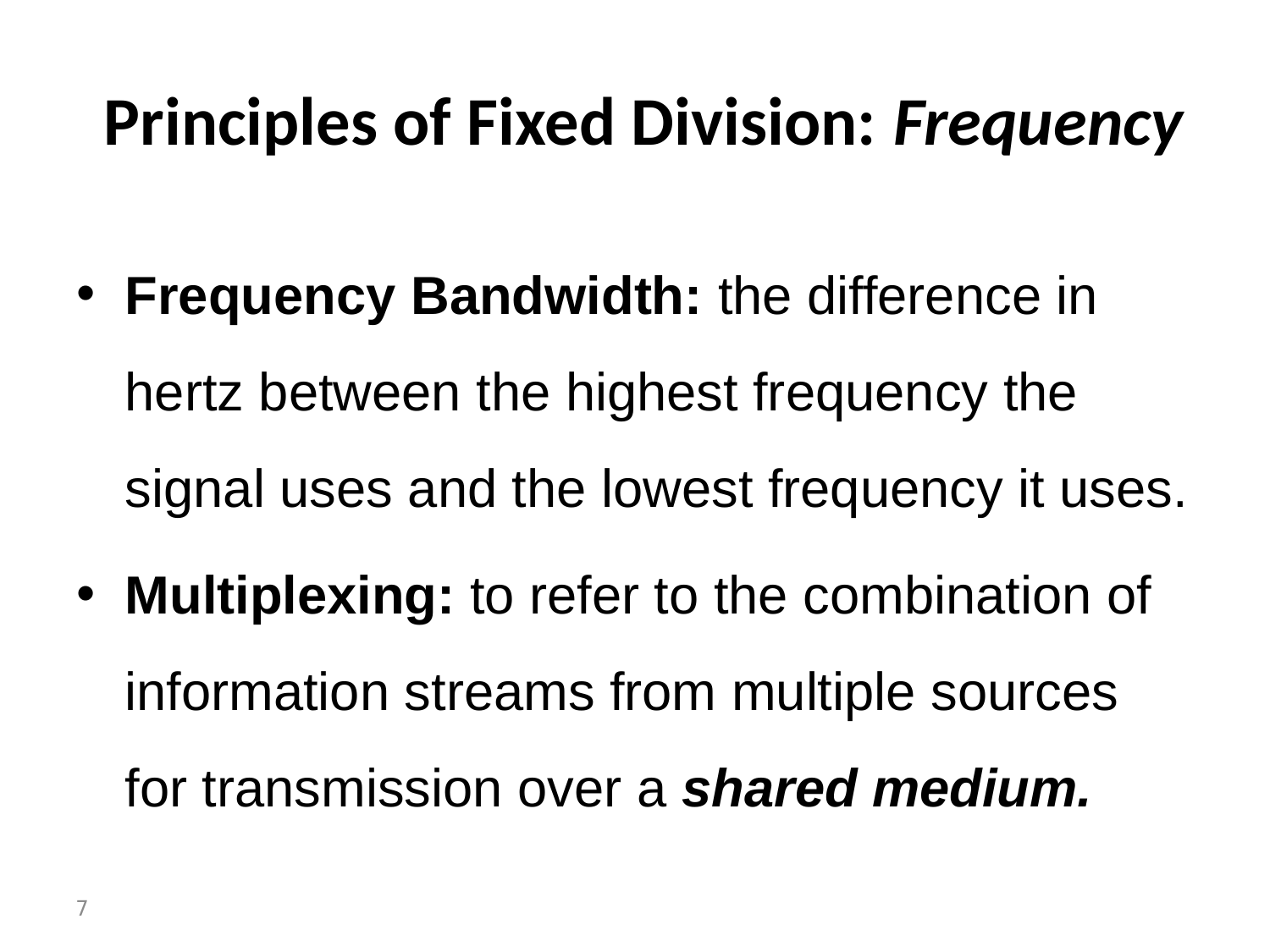

# Principles of Fixed Division: Frequency
Frequency Bandwidth: the difference in hertz between the highest frequency the signal uses and the lowest frequency it uses.
Multiplexing: to refer to the combination of information streams from multiple sources for transmission over a shared medium.

7